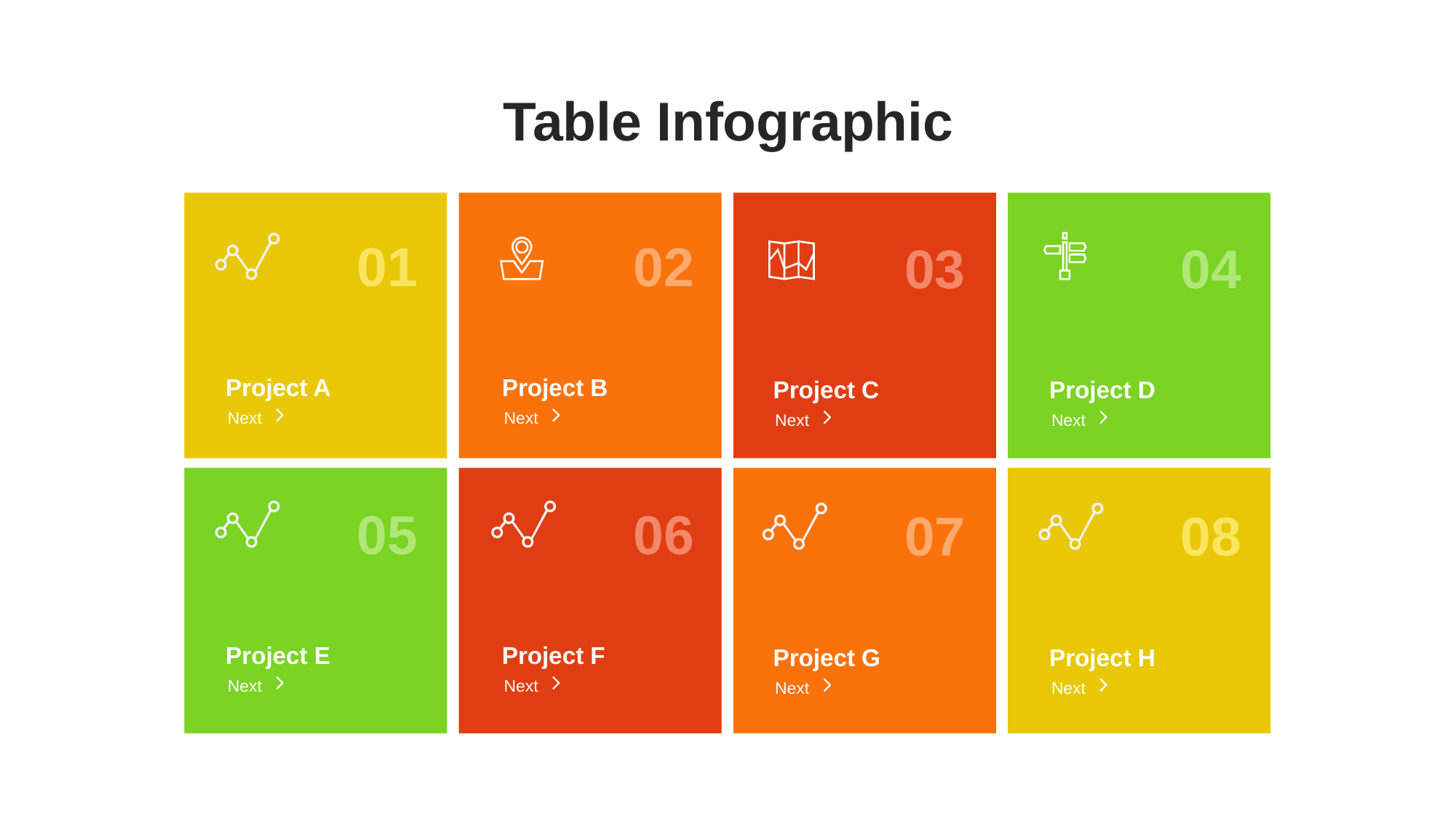

Table Infographic

01
02
03
04

Project A
Project B
Project C
Project D
Next
Next
Next
Next

05
06
07
08

Project E
Project F
Project G
Project H
Next
Next
Next
Next